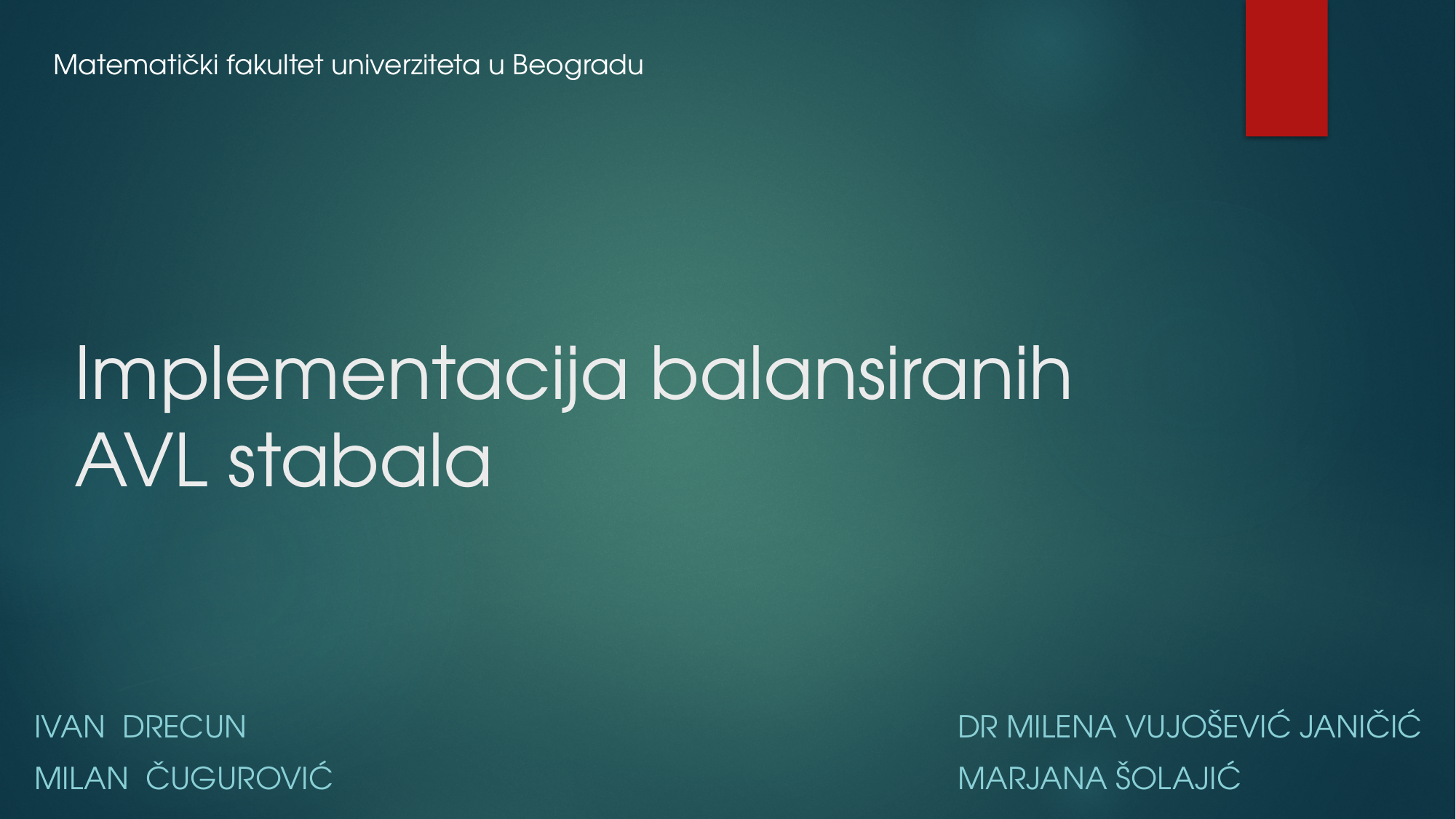

Matematički fakultet univerziteta u Beogradu
# Implementacija balansiranih AVL stabala
Ivan  drecun
Milan  čugurović
Dr Milena vujošević janičić
Marjana šolajić